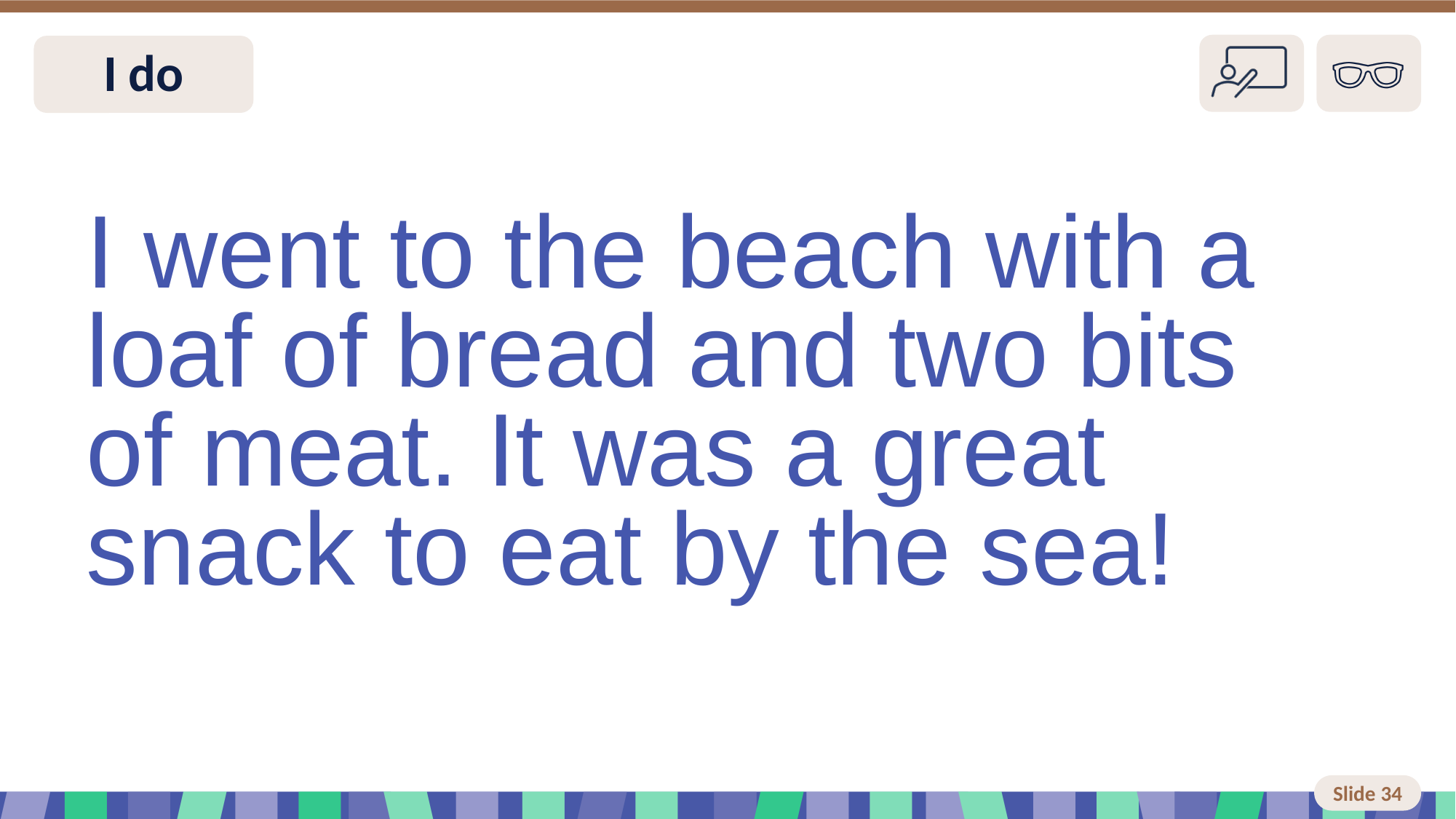

Slide 34 I do
I went to the beach with a loaf of bread and two bits of meat. It was a great snack to eat by the sea!